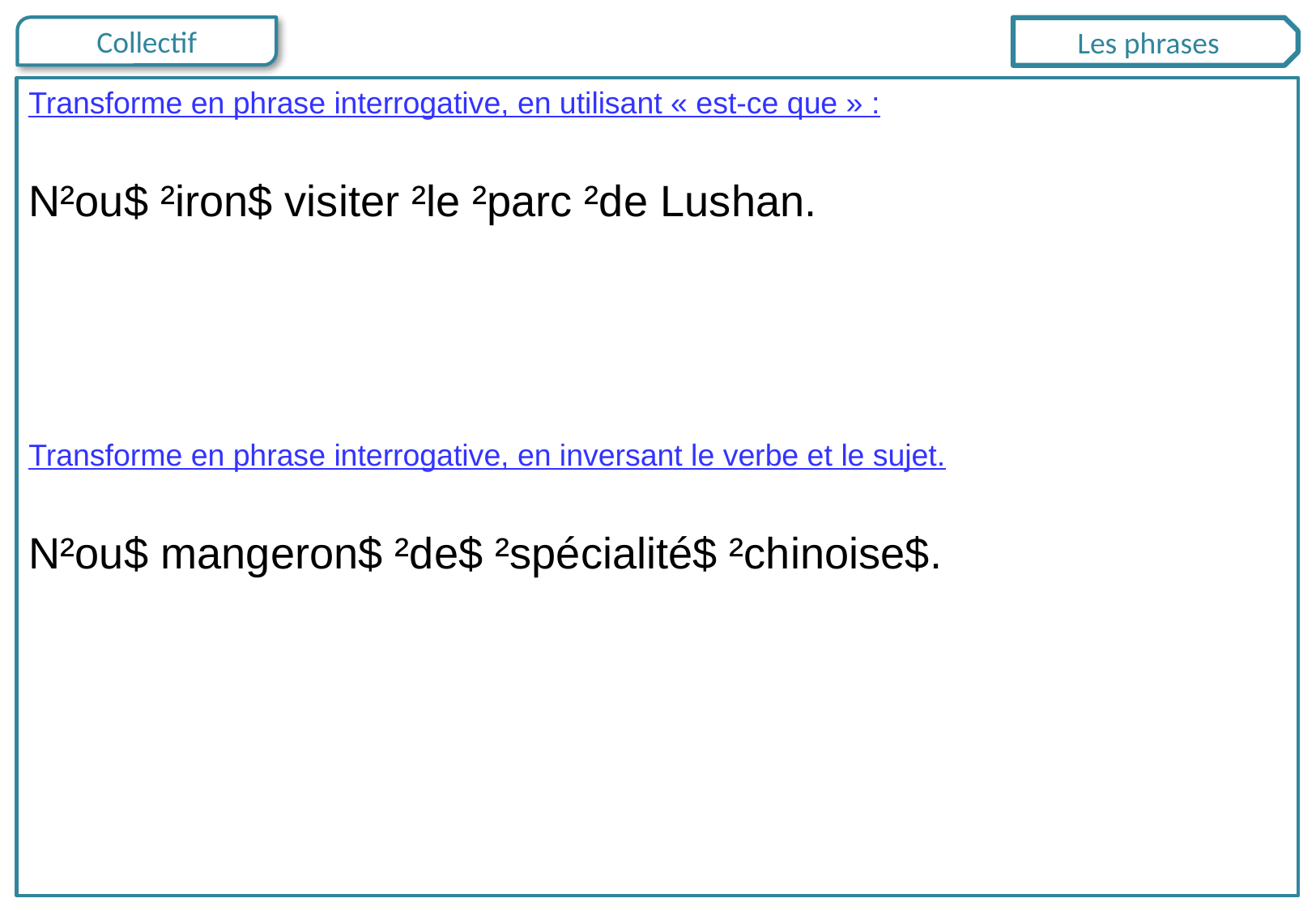

Les phrases
Transforme en phrase interrogative, en utilisant « est-ce que » :
N²ou$ ²iron$ visiter ²le ²parc ²de Lushan.

Transforme en phrase interrogative, en inversant le verbe et le sujet.
N²ou$ mangeron$ ²de$ ²spécialité$ ²chinoise$.